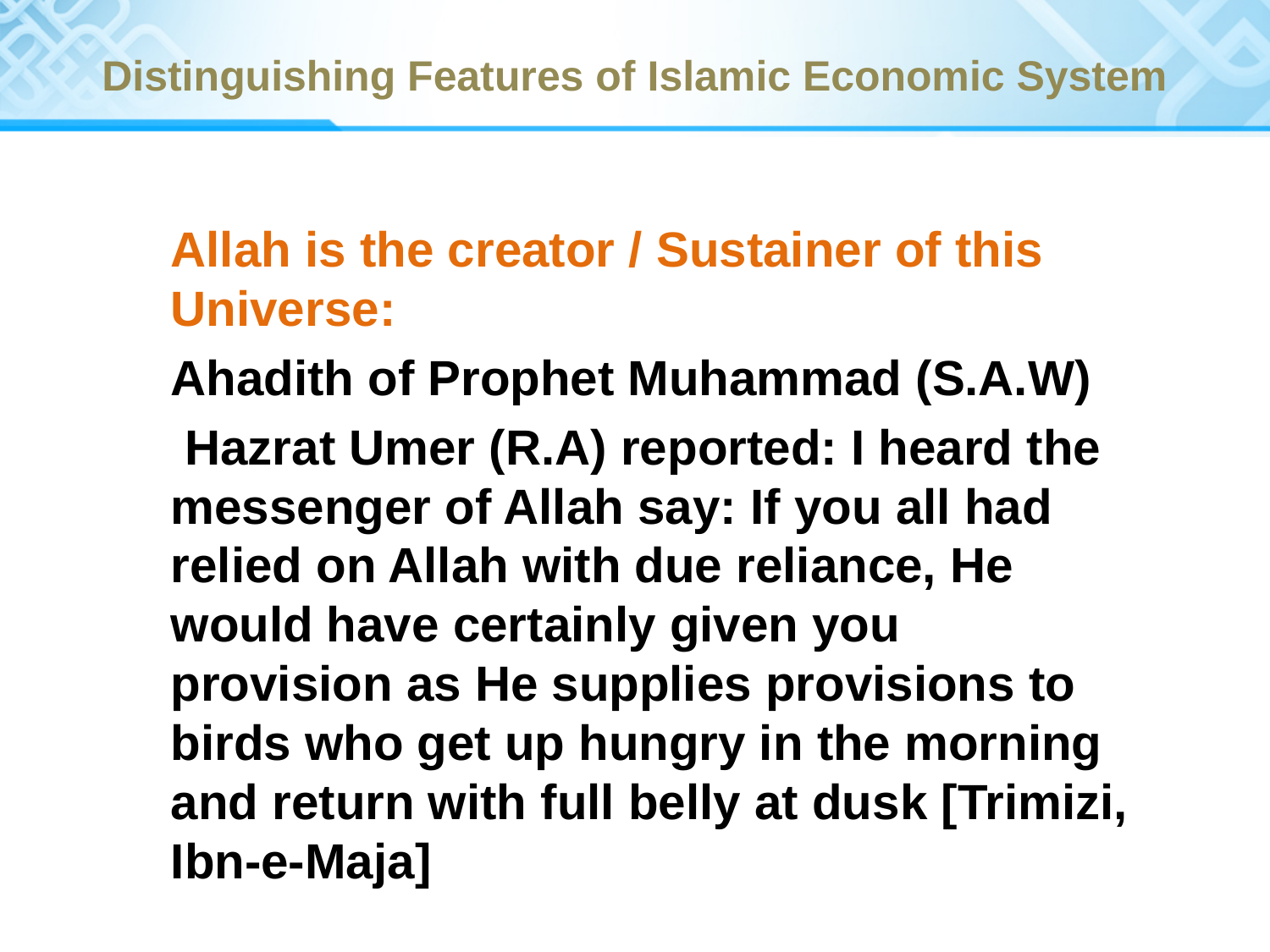

Distinguishing Features of Islamic Economic System

Allah is the creator / Sustainer of this Universe:
Ahadith of Prophet Muhammad (S.A.W)
 Hazrat Umer (R.A) reported: I heard the messenger of Allah say: If you all had relied on Allah with due reliance, He would have certainly given you provision as He supplies provisions to birds who get up hungry in the morning and return with full belly at dusk [Trimizi, Ibn-e-Maja]